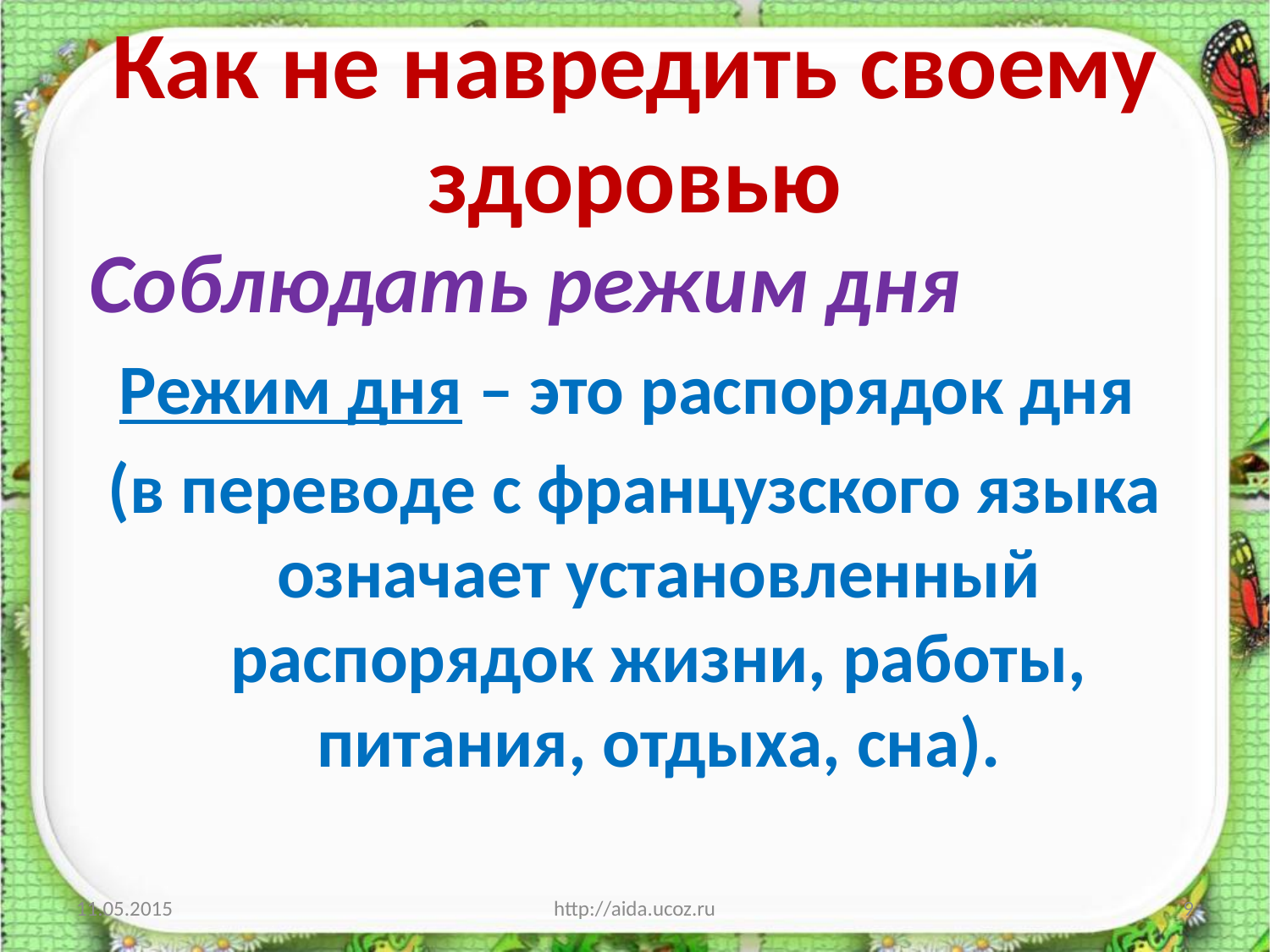

# Как не навредить своему здоровью
 Соблюдать режим дня
Режим дня – это распорядок дня
(в переводе с французского языка означает установленный распорядок жизни, работы, питания, отдыха, сна).

11.05.2015
http://aida.ucoz.ru
9